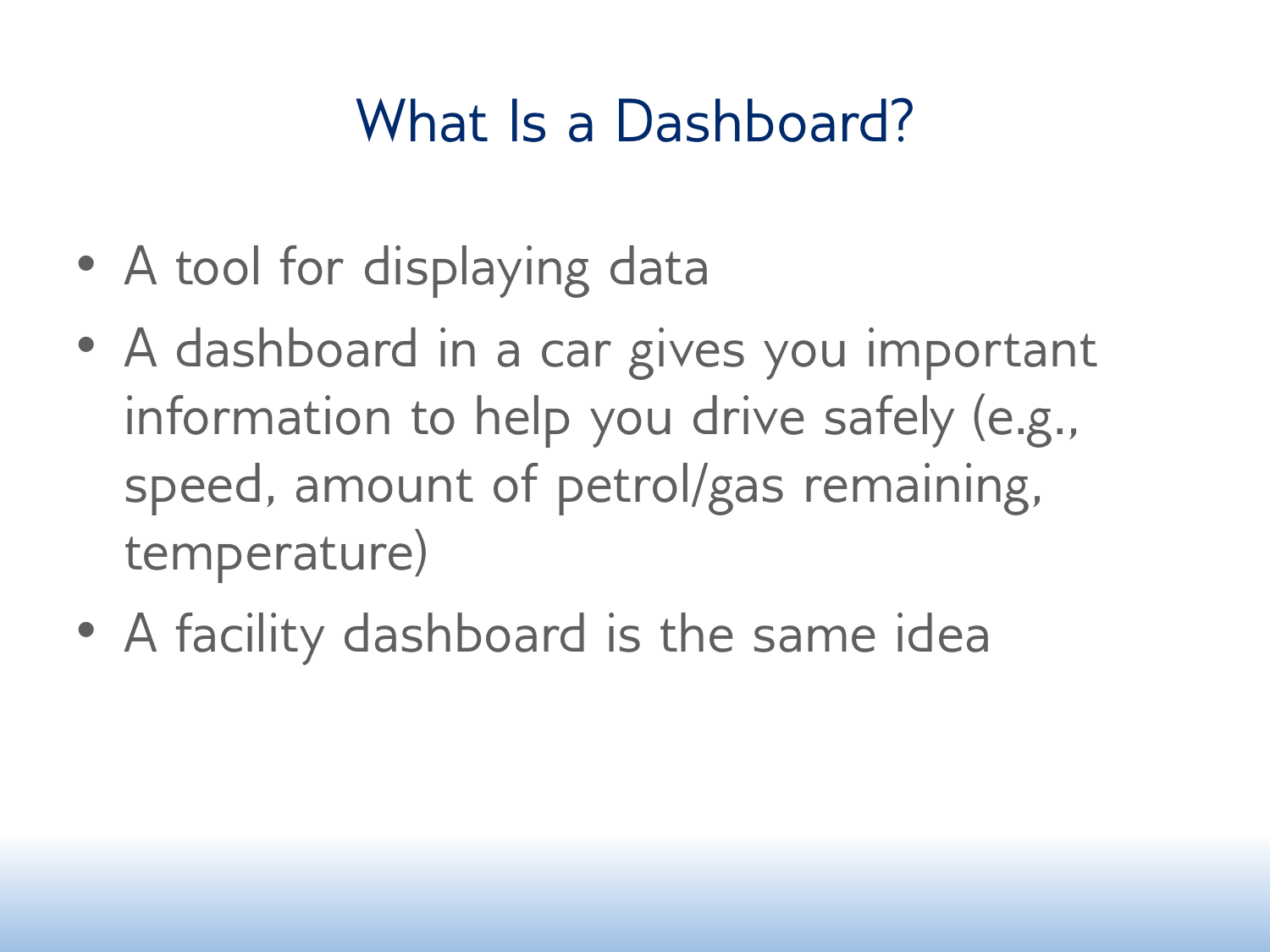

# What Is a Dashboard?
A tool for displaying data
A dashboard in a car gives you important information to help you drive safely (e.g., speed, amount of petrol/gas remaining, temperature)
A facility dashboard is the same idea